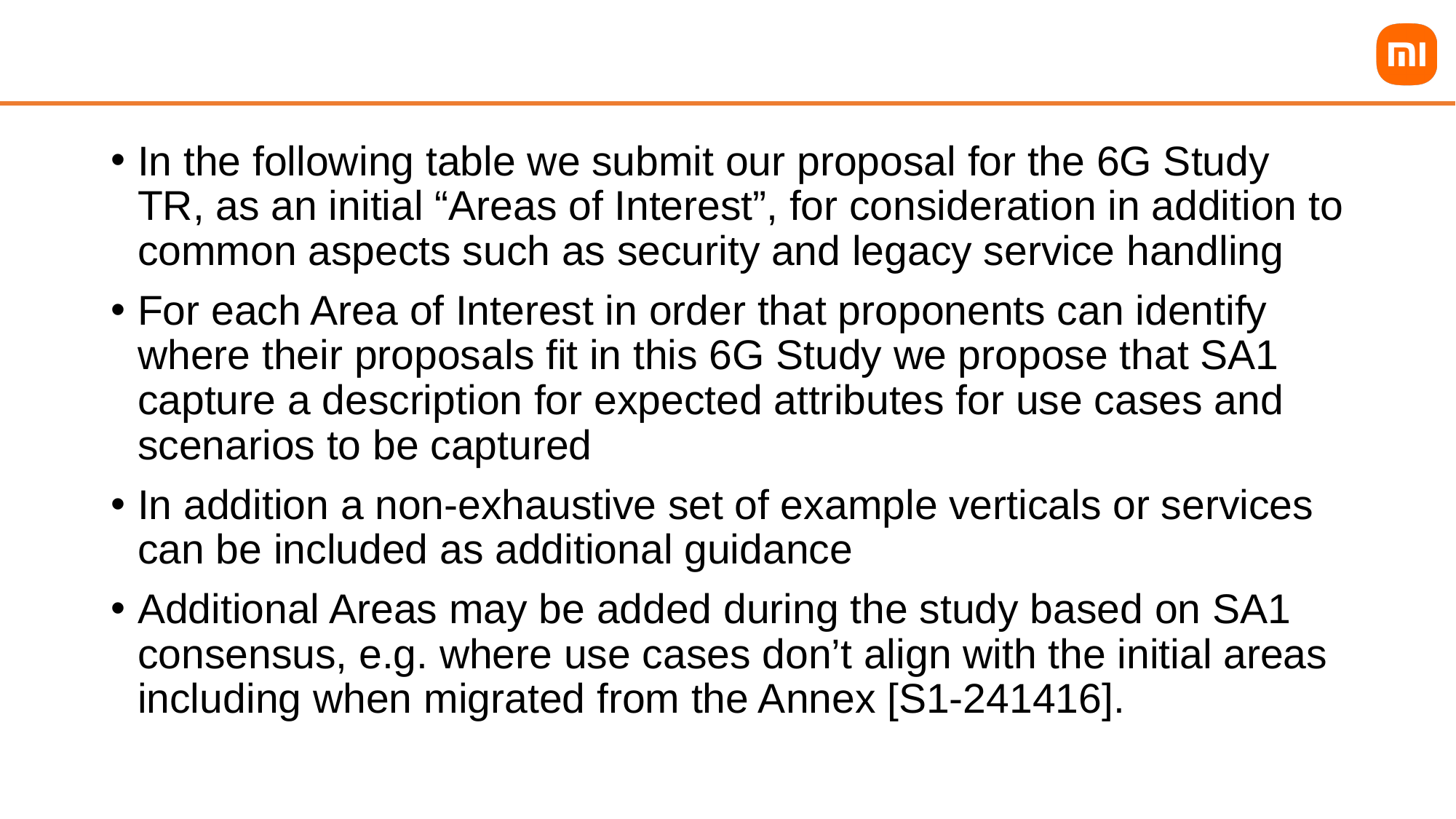

In the following table we submit our proposal for the 6G Study  TR, as an initial “Areas of Interest”, for consideration in addition to common aspects such as security and legacy service handling
For each Area of Interest in order that proponents can identify where their proposals fit in this 6G Study we propose that SA1 capture a description for expected attributes for use cases and scenarios to be captured
In addition a non-exhaustive set of example verticals or services can be included as additional guidance
Additional Areas may be added during the study based on SA1 consensus, e.g. where use cases don’t align with the initial areas including when migrated from the Annex [S1-241416].